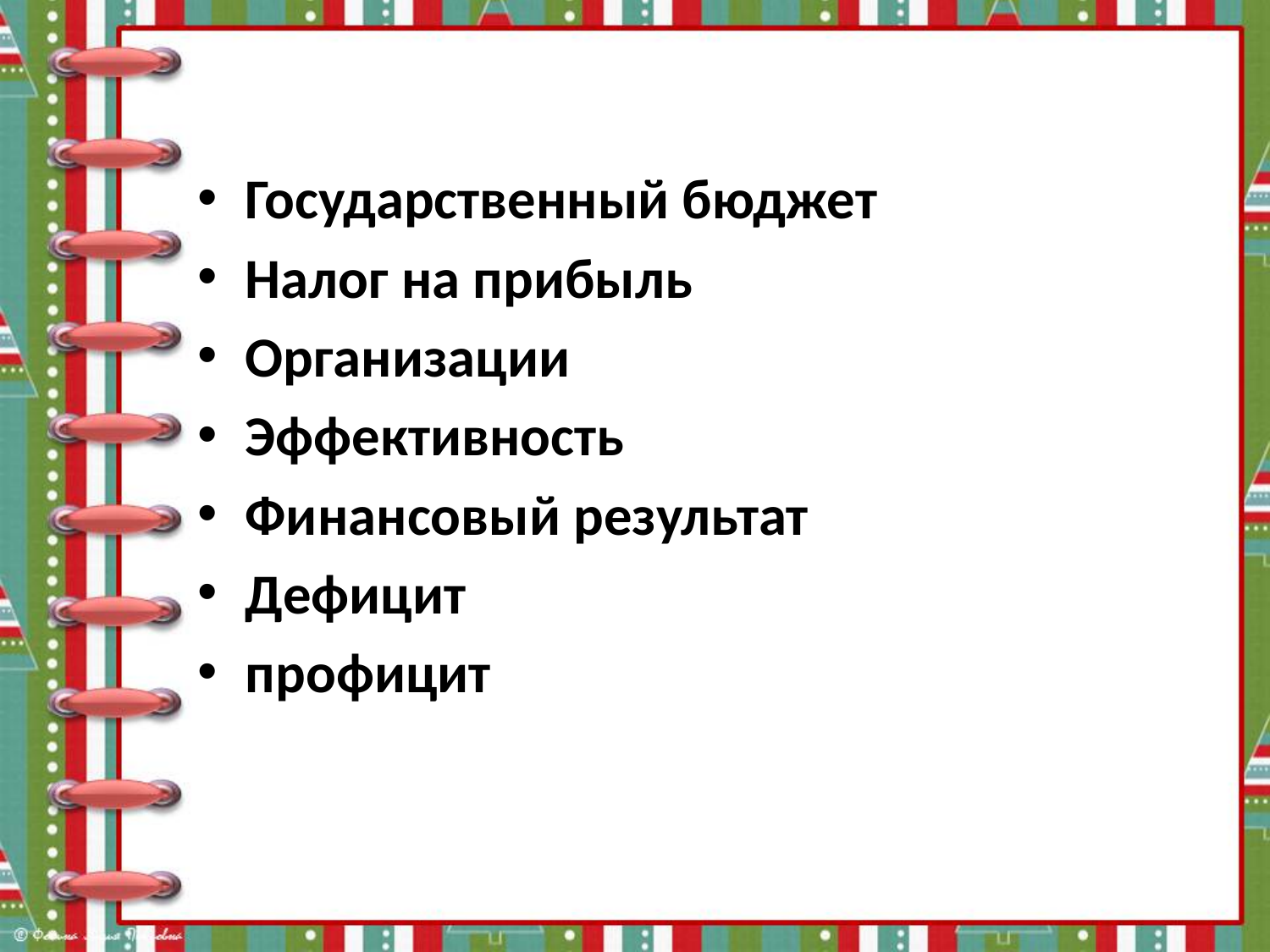

#
Государственный бюджет
Налог на прибыль
Организации
Эффективность
Финансовый результат
Дефицит
профицит